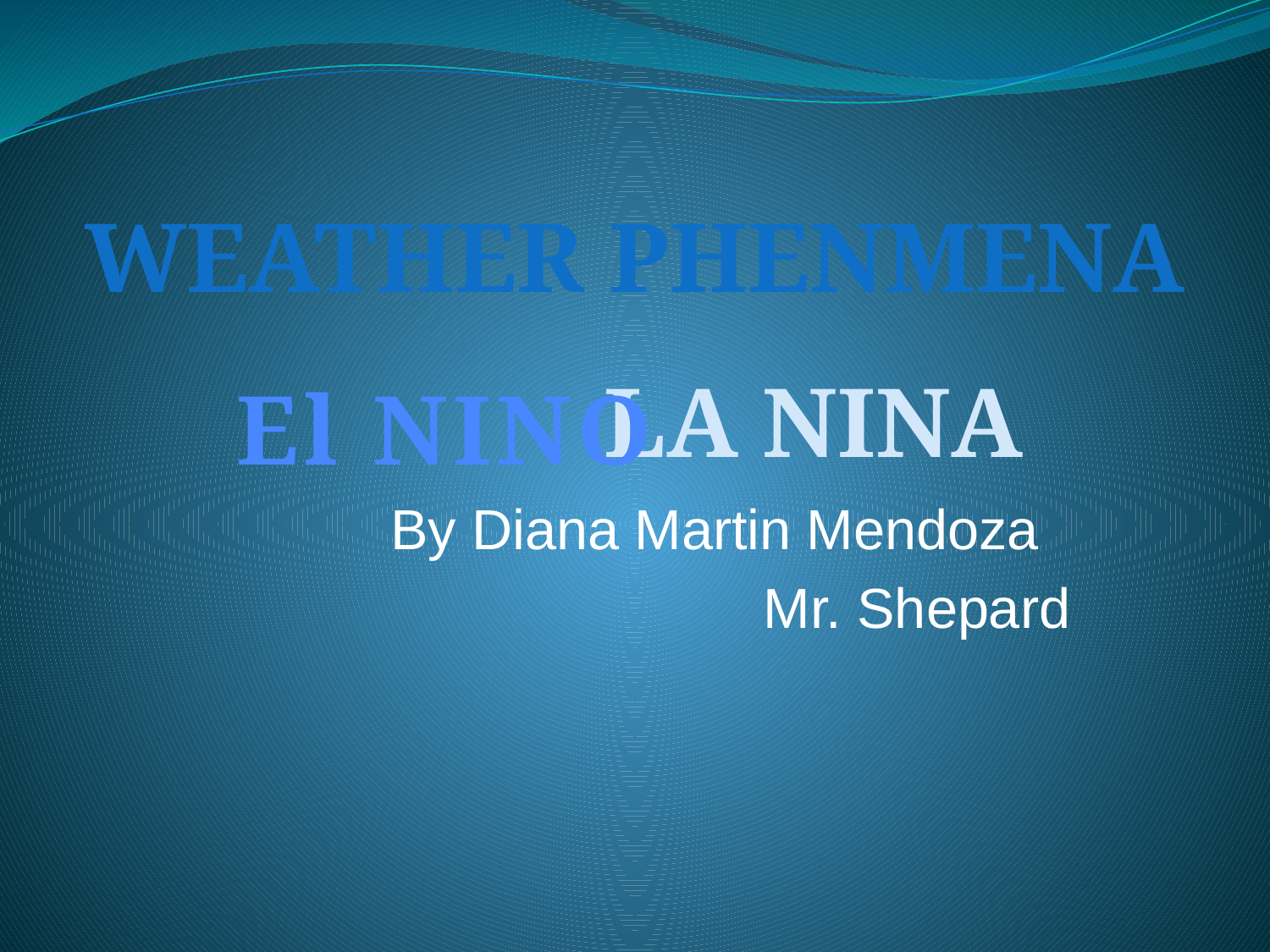

Weather PHENMENA
LA NINA
El NINO
By Diana Martin Mendoza
Mr. Shepard